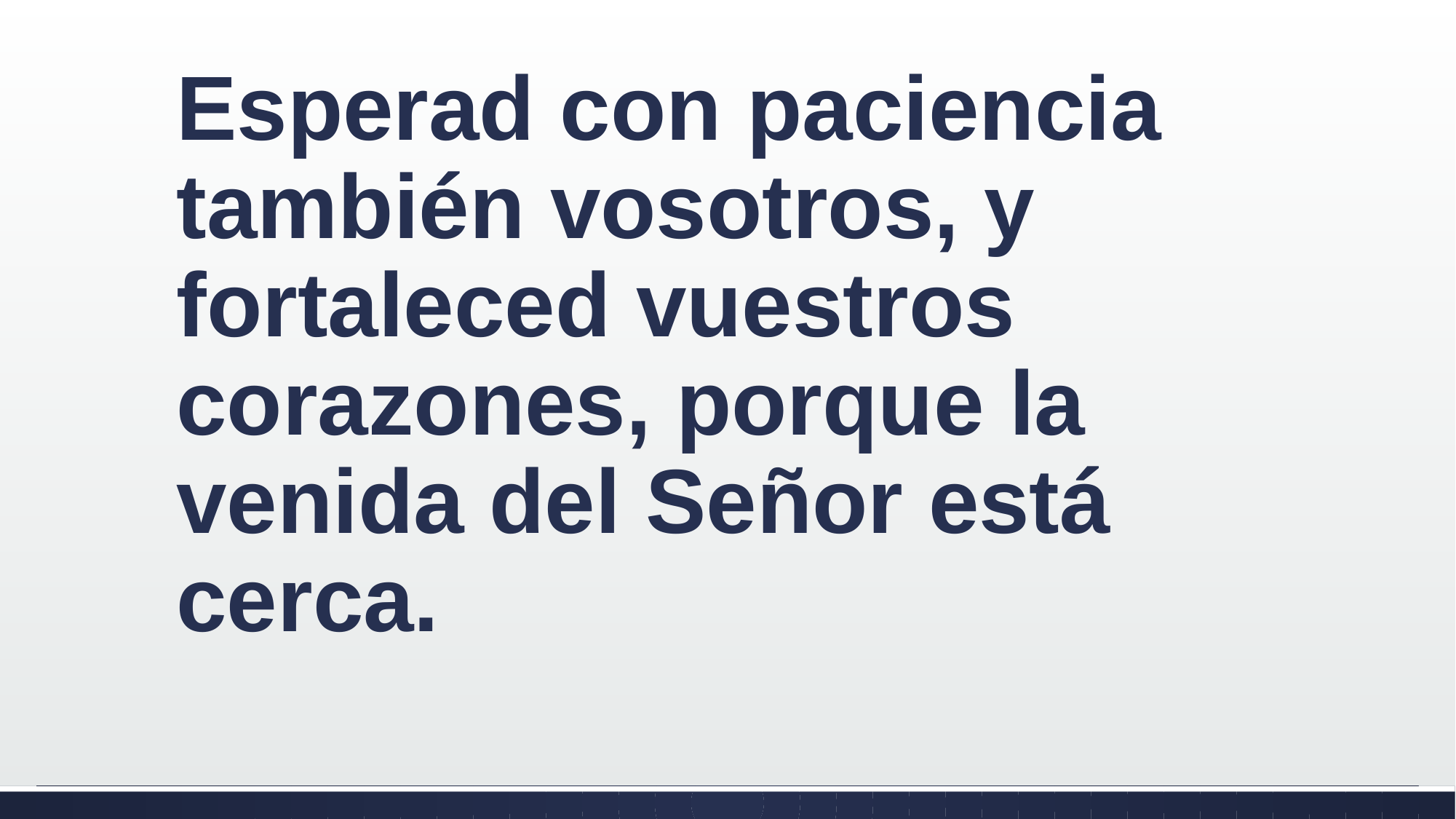

#
Esperad con paciencia también vosotros, y fortaleced vuestros corazones, porque la venida del Señor está cerca.